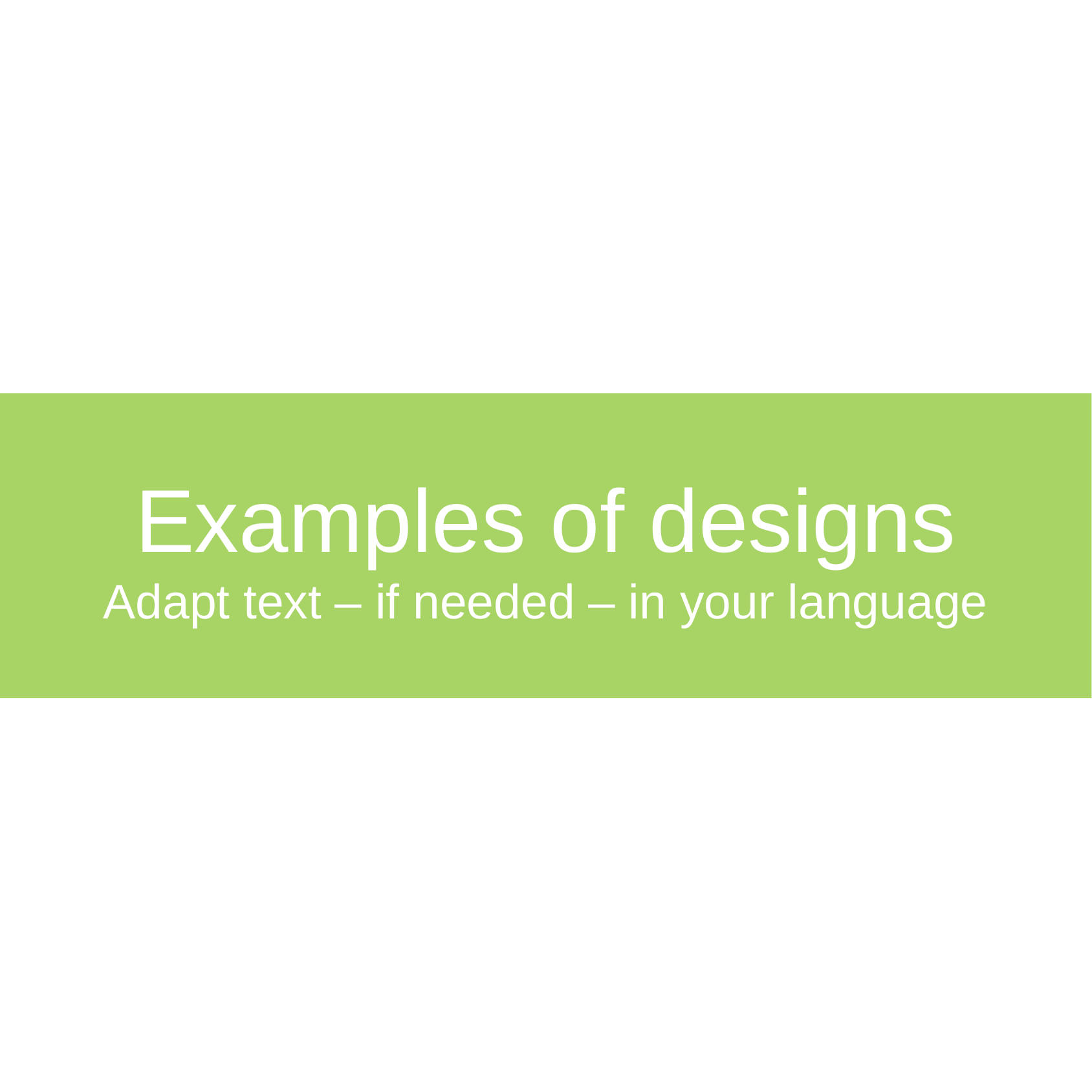

Examples of designs
Adapt text – if needed – in your language